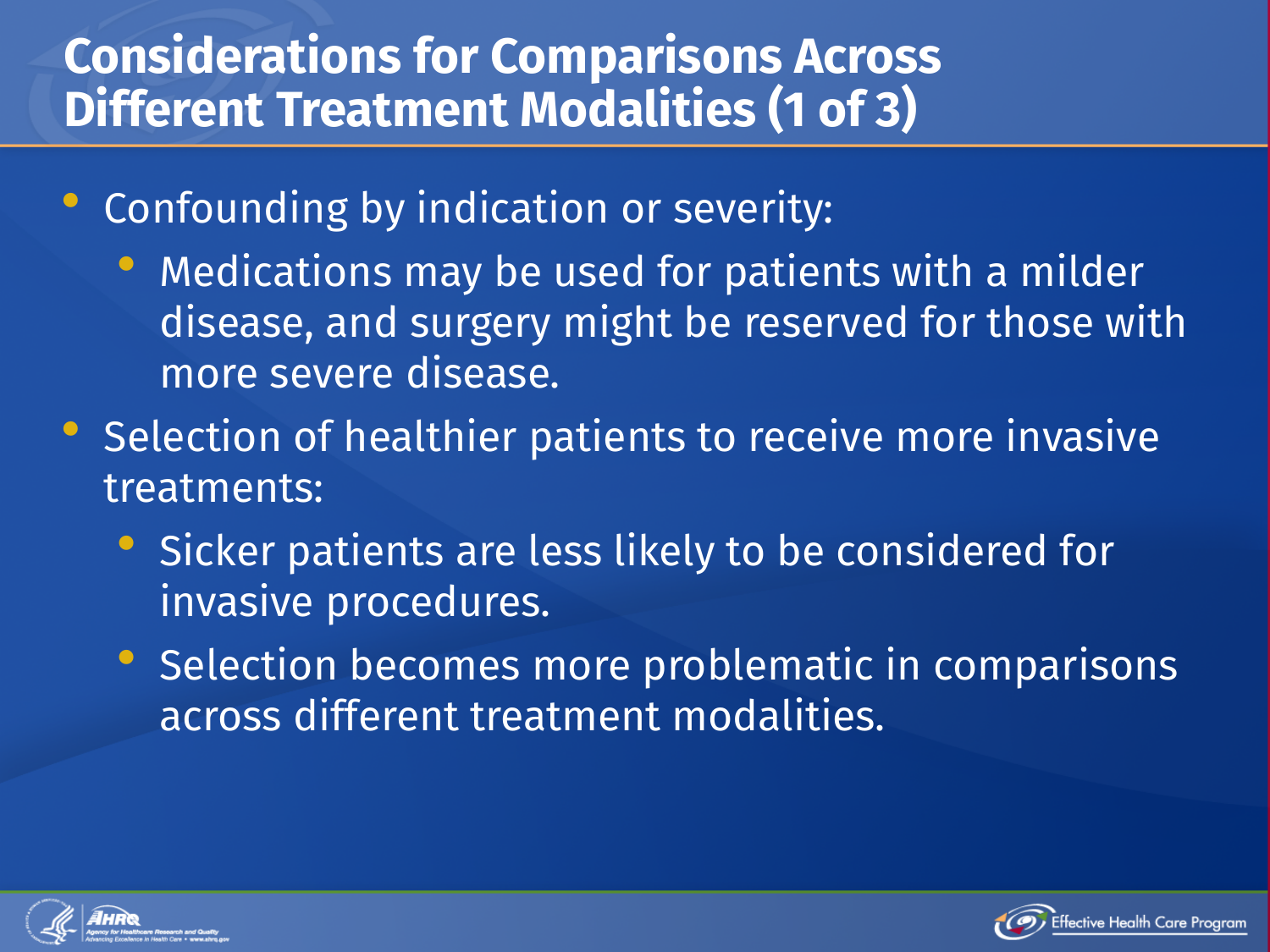

# Considerations for Comparisons Across Different Treatment Modalities (1 of 3)
Confounding by indication or severity:
Medications may be used for patients with a milder disease, and surgery might be reserved for those with more severe disease.
Selection of healthier patients to receive more invasive treatments:
Sicker patients are less likely to be considered for invasive procedures.
Selection becomes more problematic in comparisons across different treatment modalities.